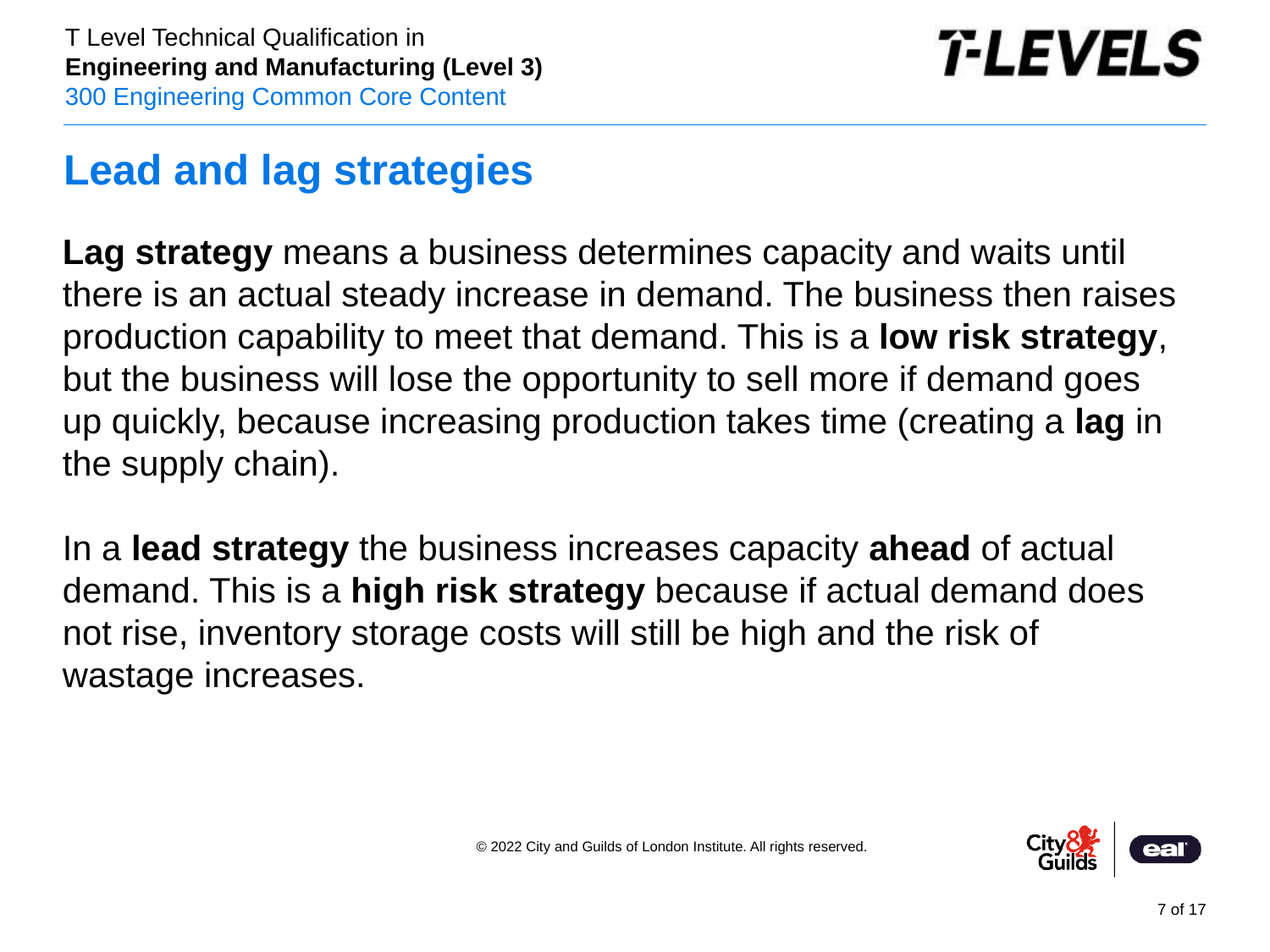

# Lead and lag strategies
Lag strategy means a business determines capacity and waits until there is an actual steady increase in demand. The business then raises production capability to meet that demand. This is a low risk strategy, but the business will lose the opportunity to sell more if demand goes up quickly, because increasing production takes time (creating a lag in the supply chain).
In a lead strategy the business increases capacity ahead of actual demand. This is a high risk strategy because if actual demand does not rise, inventory storage costs will still be high and the risk of wastage increases.